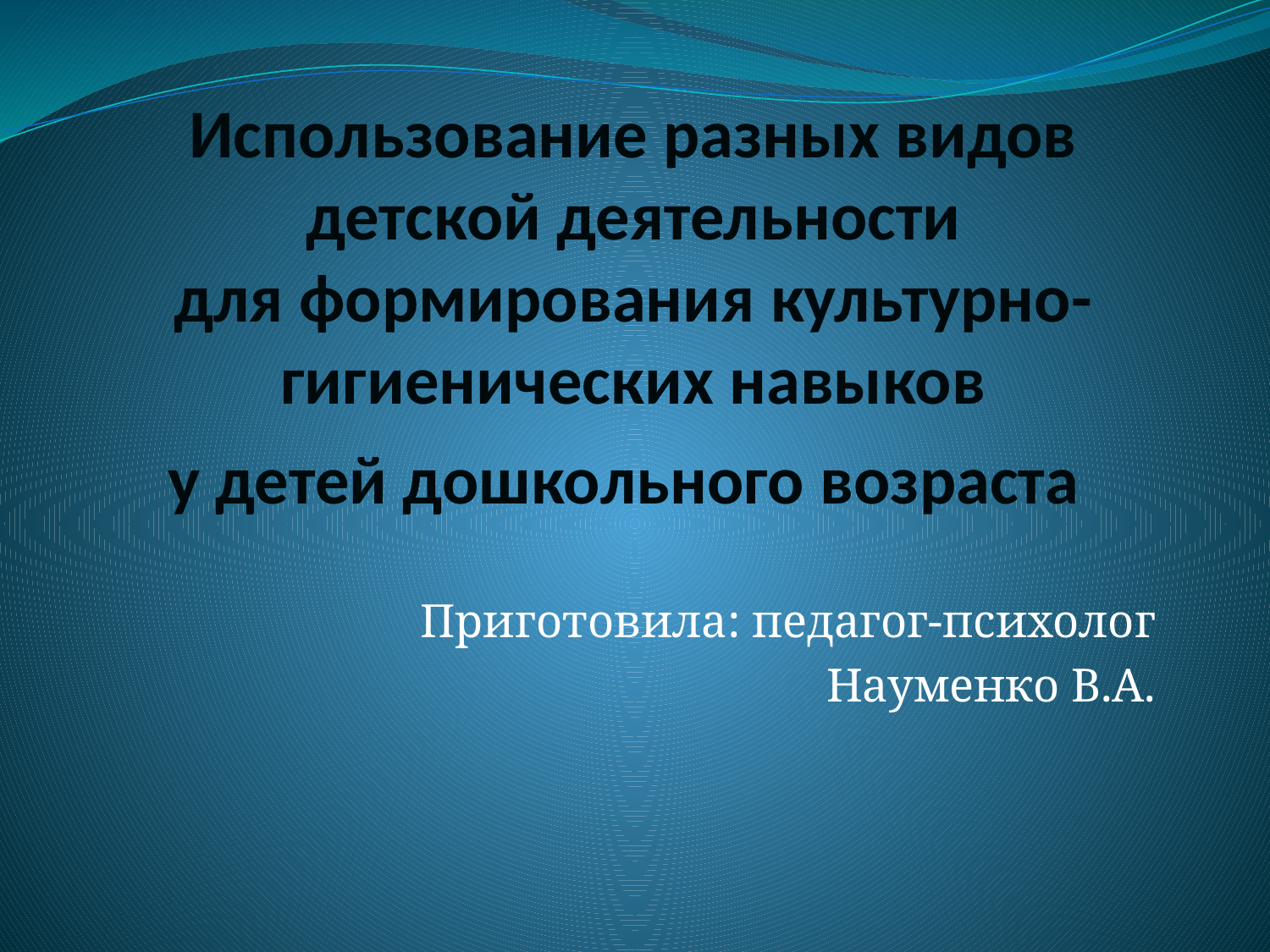

# Использование разных видов детской деятельности для формирования культурно-гигиенических навыков у детей дошкольного возраста
Приготовила: педагог-психолог
Науменко В.А.